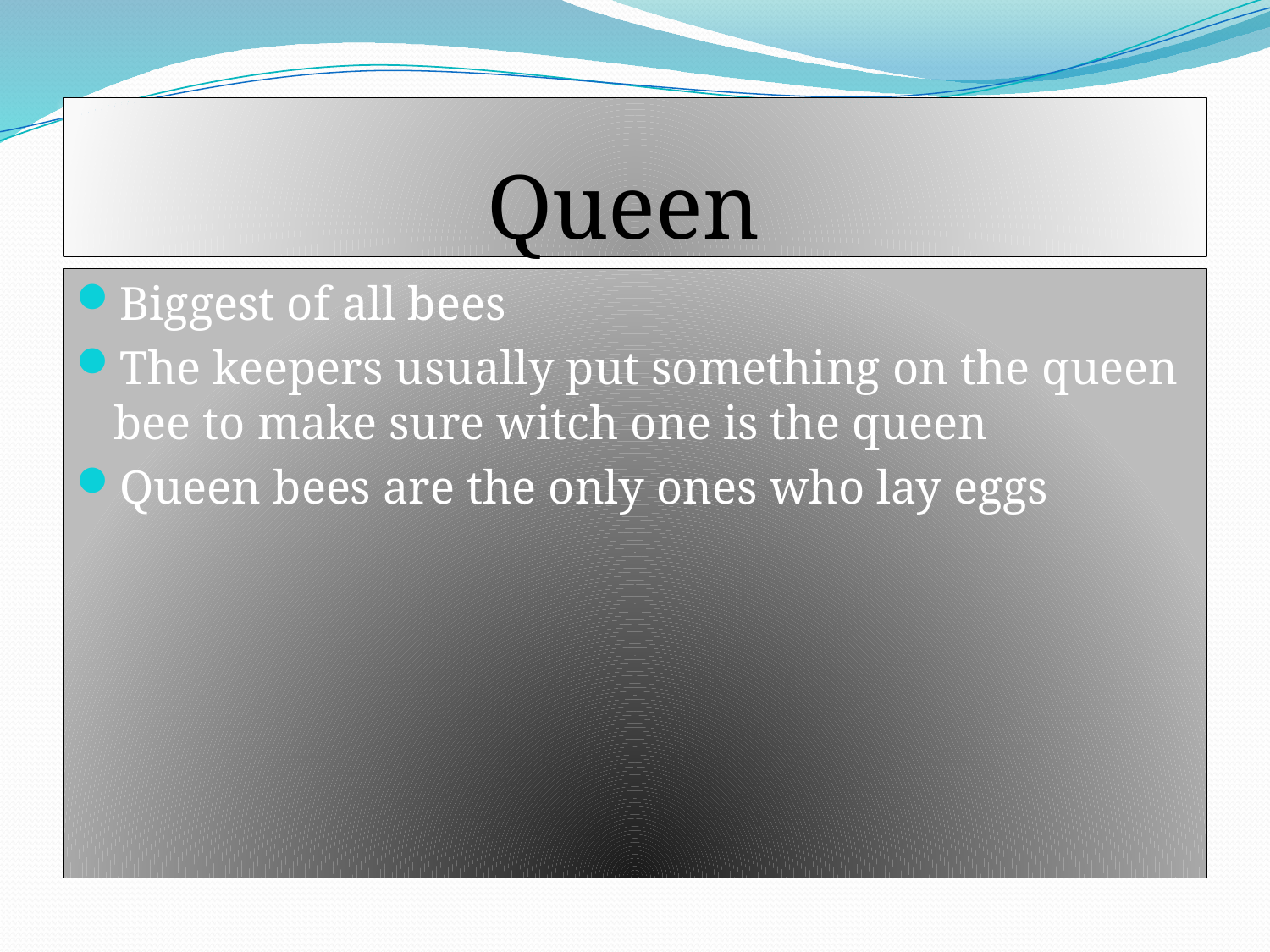

# Queen
Biggest of all bees
The keepers usually put something on the queen bee to make sure witch one is the queen
Queen bees are the only ones who lay eggs